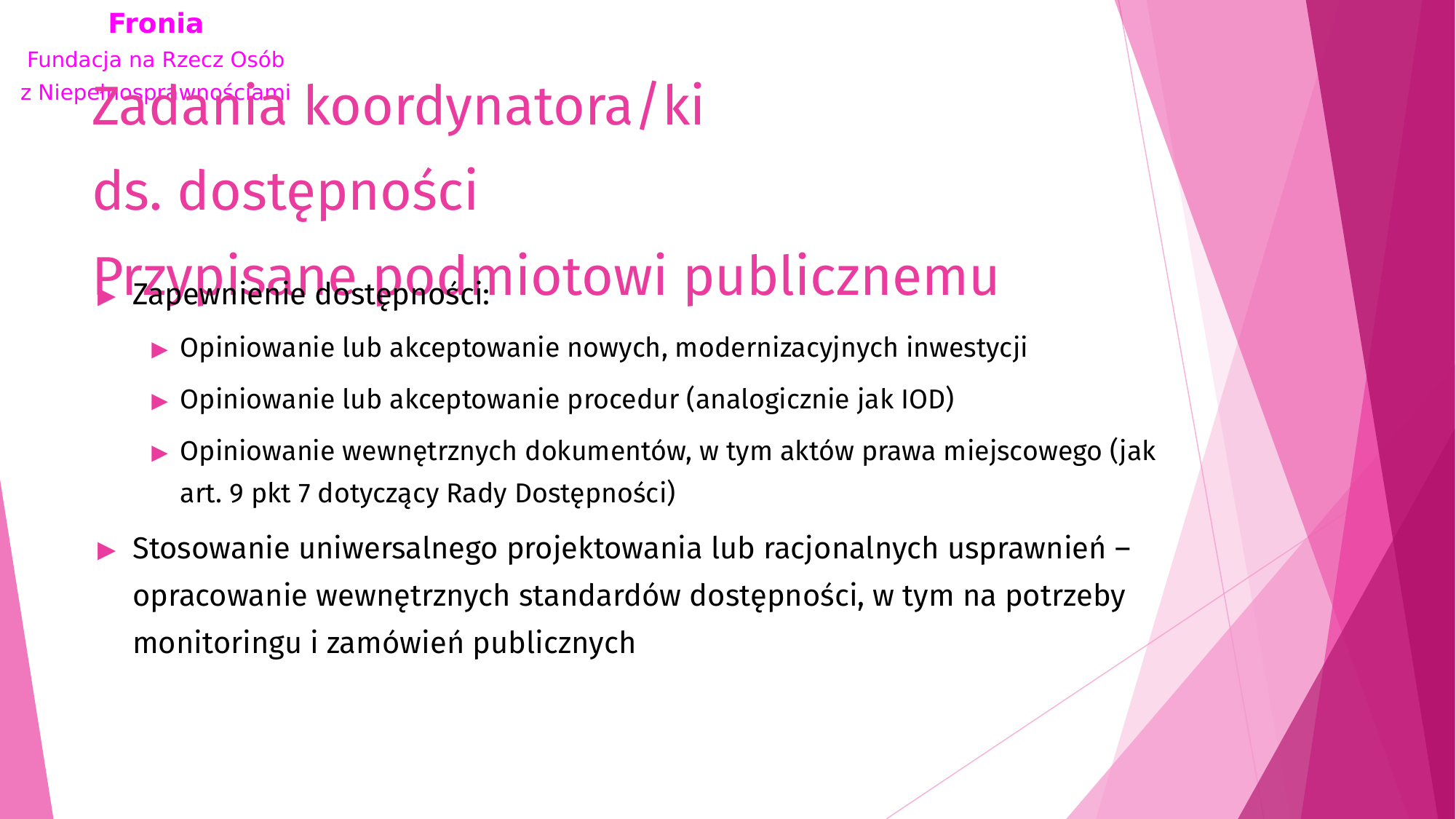

# Zadania koordynatora/ki ds. dostępności Przypisane podmiotowi publicznemu
Zapewnienie dostępności:
Opiniowanie lub akceptowanie nowych, modernizacyjnych inwestycji
Opiniowanie lub akceptowanie procedur (analogicznie jak IOD)
Opiniowanie wewnętrznych dokumentów, w tym aktów prawa miejscowego (jak art. 9 pkt 7 dotyczący Rady Dostępności)
Stosowanie uniwersalnego projektowania lub racjonalnych usprawnień – opracowanie wewnętrznych standardów dostępności, w tym na potrzeby monitoringu i zamówień publicznych